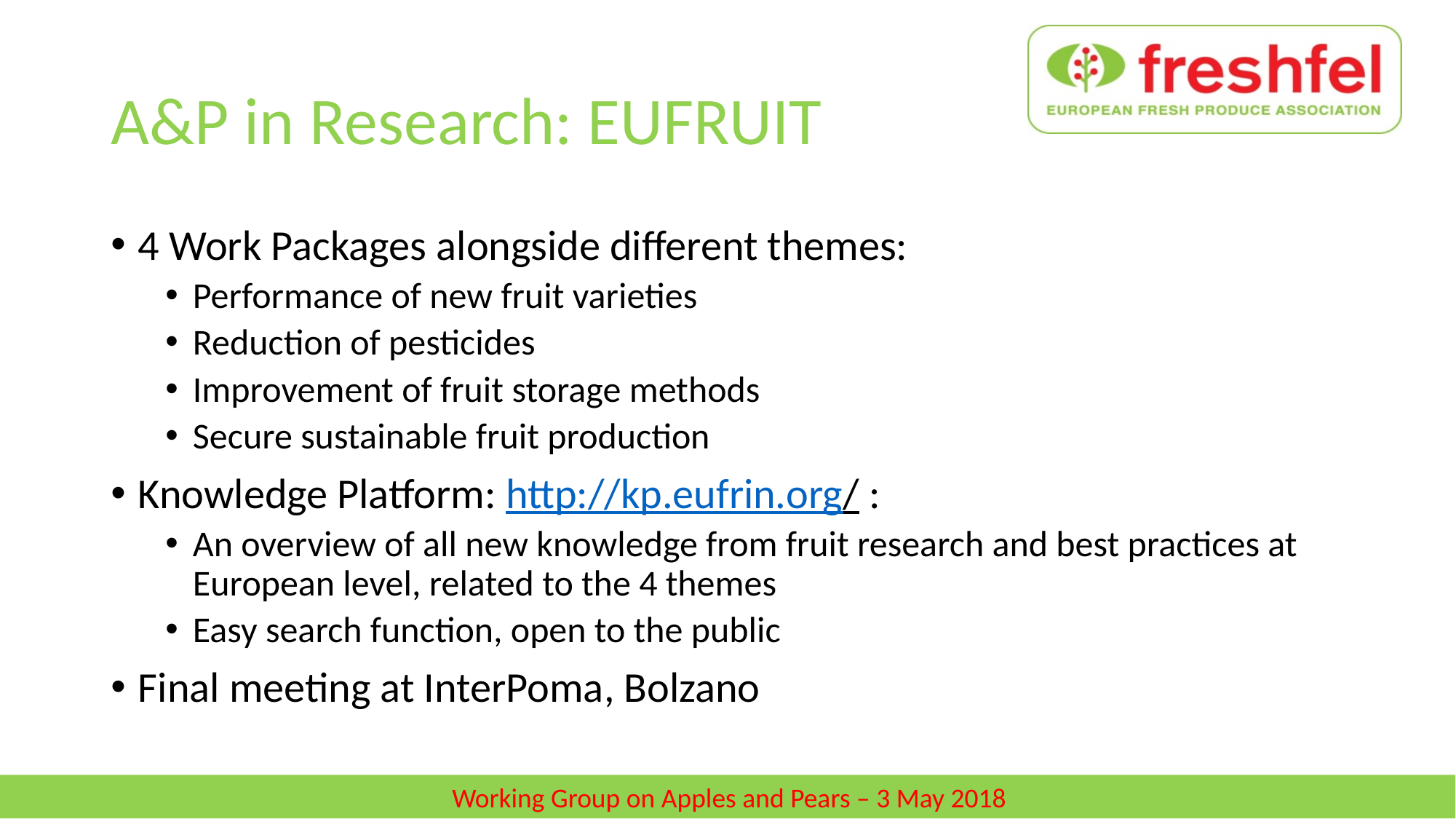

# A&P in Research: EUFRUIT
4 Work Packages alongside different themes:
Performance of new fruit varieties
Reduction of pesticides
Improvement of fruit storage methods
Secure sustainable fruit production
Knowledge Platform: http://kp.eufrin.org/ :
An overview of all new knowledge from fruit research and best practices at European level, related to the 4 themes
Easy search function, open to the public
Final meeting at InterPoma, Bolzano